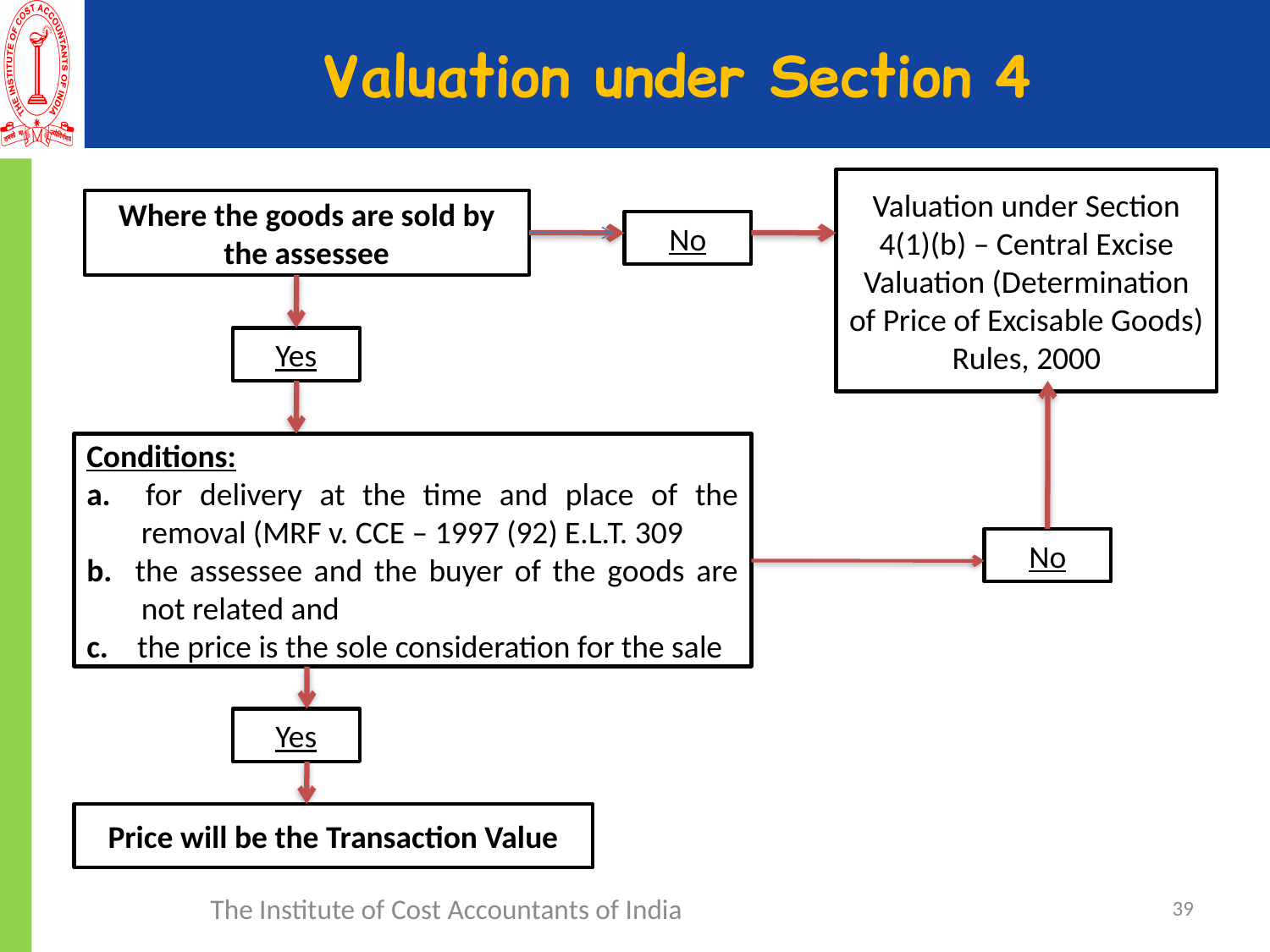

# Valuation under Section 4
Valuation under Section 4(1)(b) – Central Excise Valuation (Determination of Price of Excisable Goods) Rules, 2000
Where the goods are sold by the assessee
No
Yes
Conditions:
a.  for delivery at the time and place of the removal (MRF v. CCE – 1997 (92) E.L.T. 309
b.  the assessee and the buyer of the goods are not related and
c.    the price is the sole consideration for the sale
No
Yes
Price will be the Transaction Value
The Institute of Cost Accountants of India
39